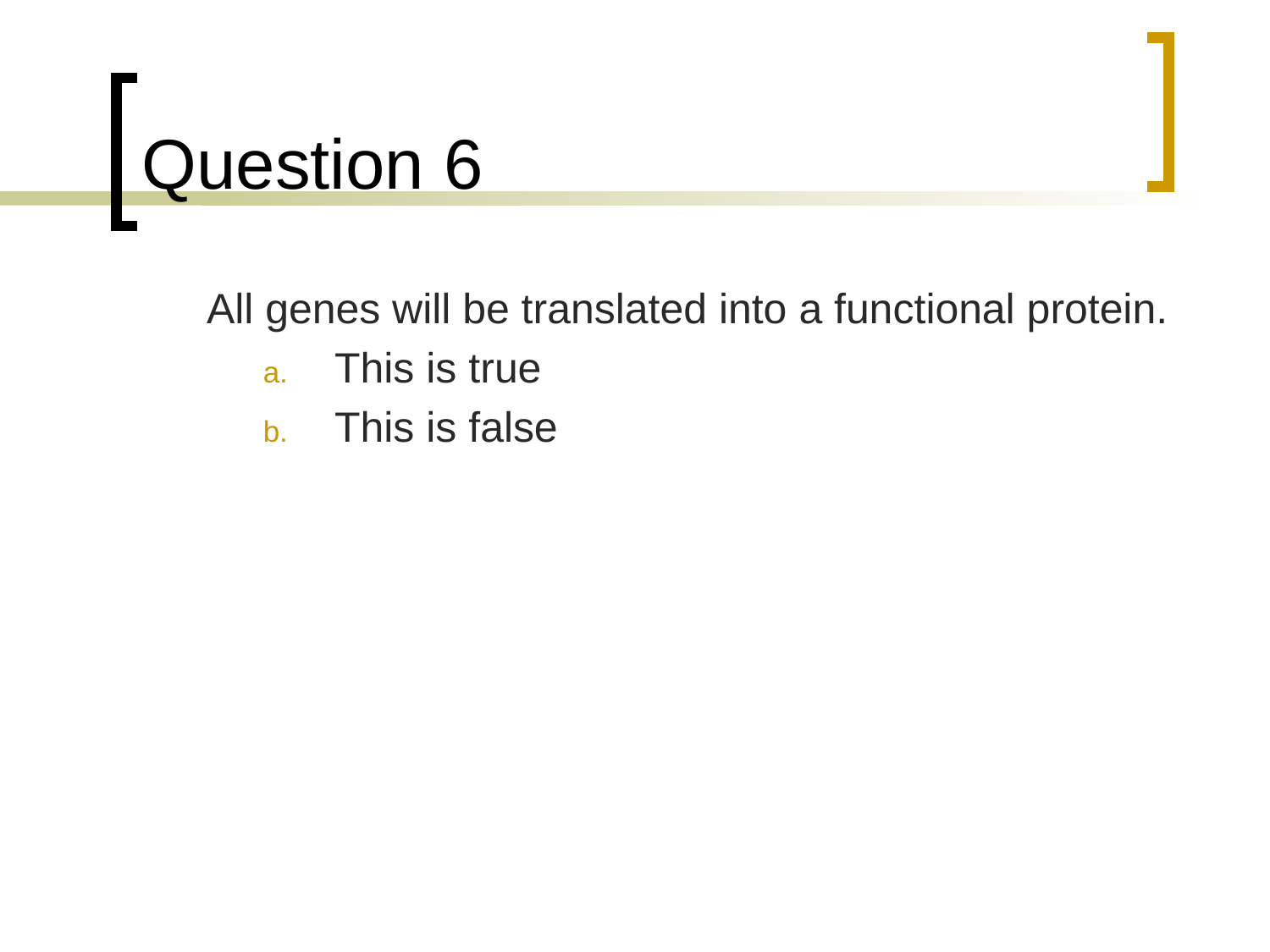

# Question 6
	All genes will be translated into a functional protein.
This is true
This is false